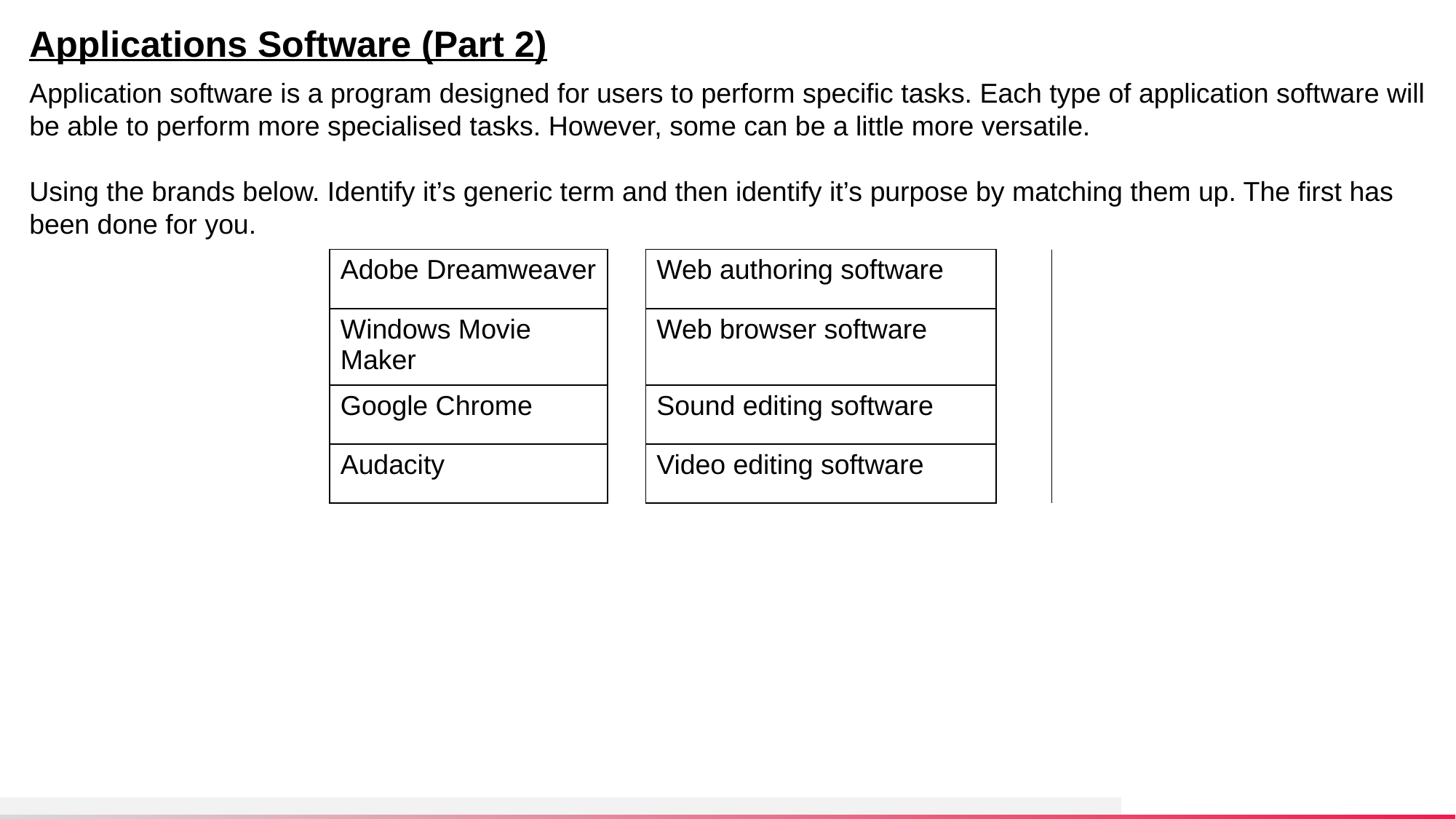

Applications Software (Part 2)
Application software is a program designed for users to perform specific tasks. Each type of application software will be able to perform more specialised tasks. However, some can be a little more versatile.

Using the brands below. Identify it’s generic term and then identify it’s purpose by matching them up. The first has been done for you.

| Adobe Dreamweaver |  | Web authoring software |  |
| --- | --- | --- | --- |
| Windows Movie Maker |  | Web browser software |  |
| Google Chrome |  | Sound editing software |  |
| Audacity |  | Video editing software |  |